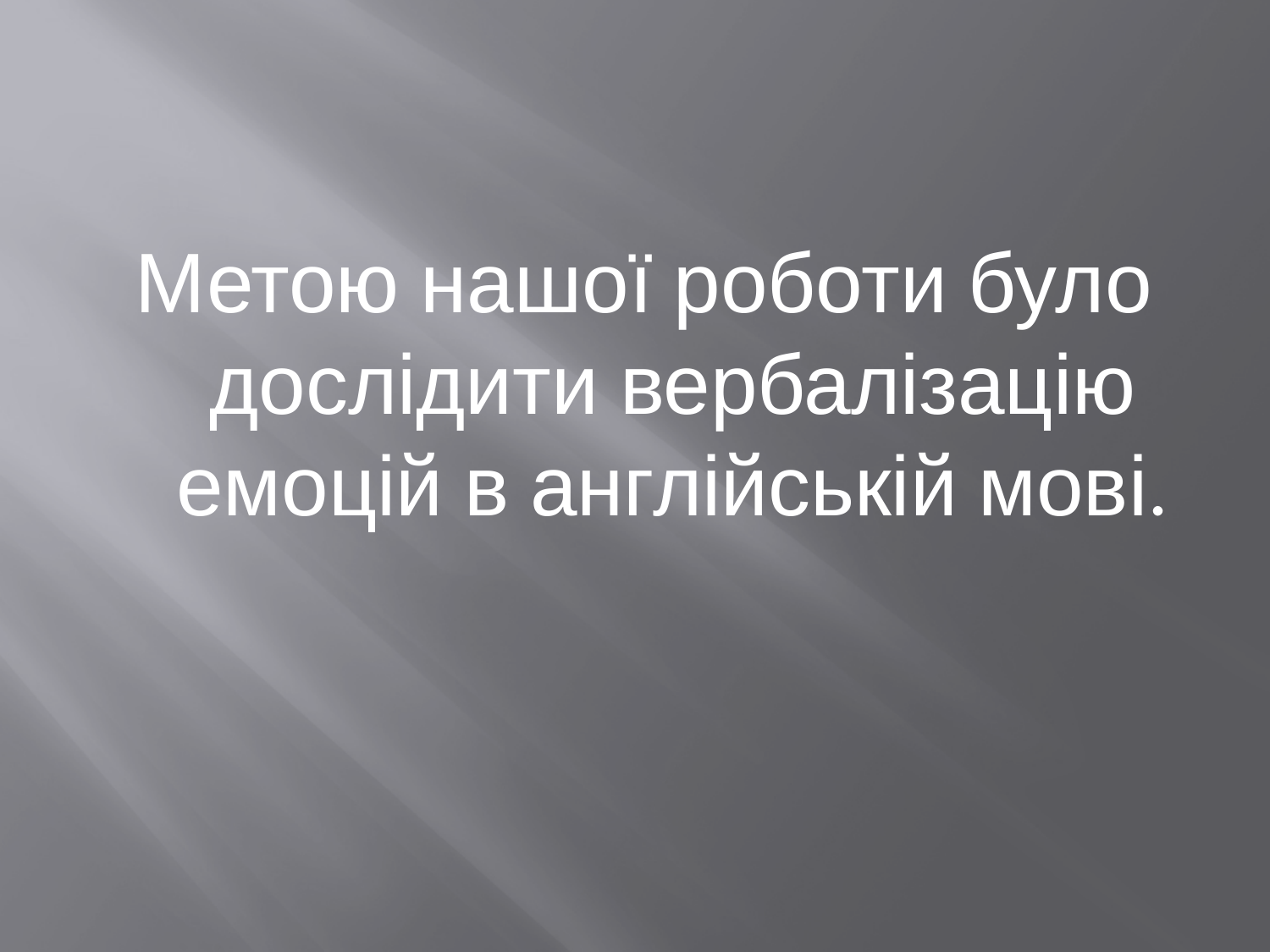

#
Метою нашої роботи було дослідити вербалізацію емоцій в англійській мові.